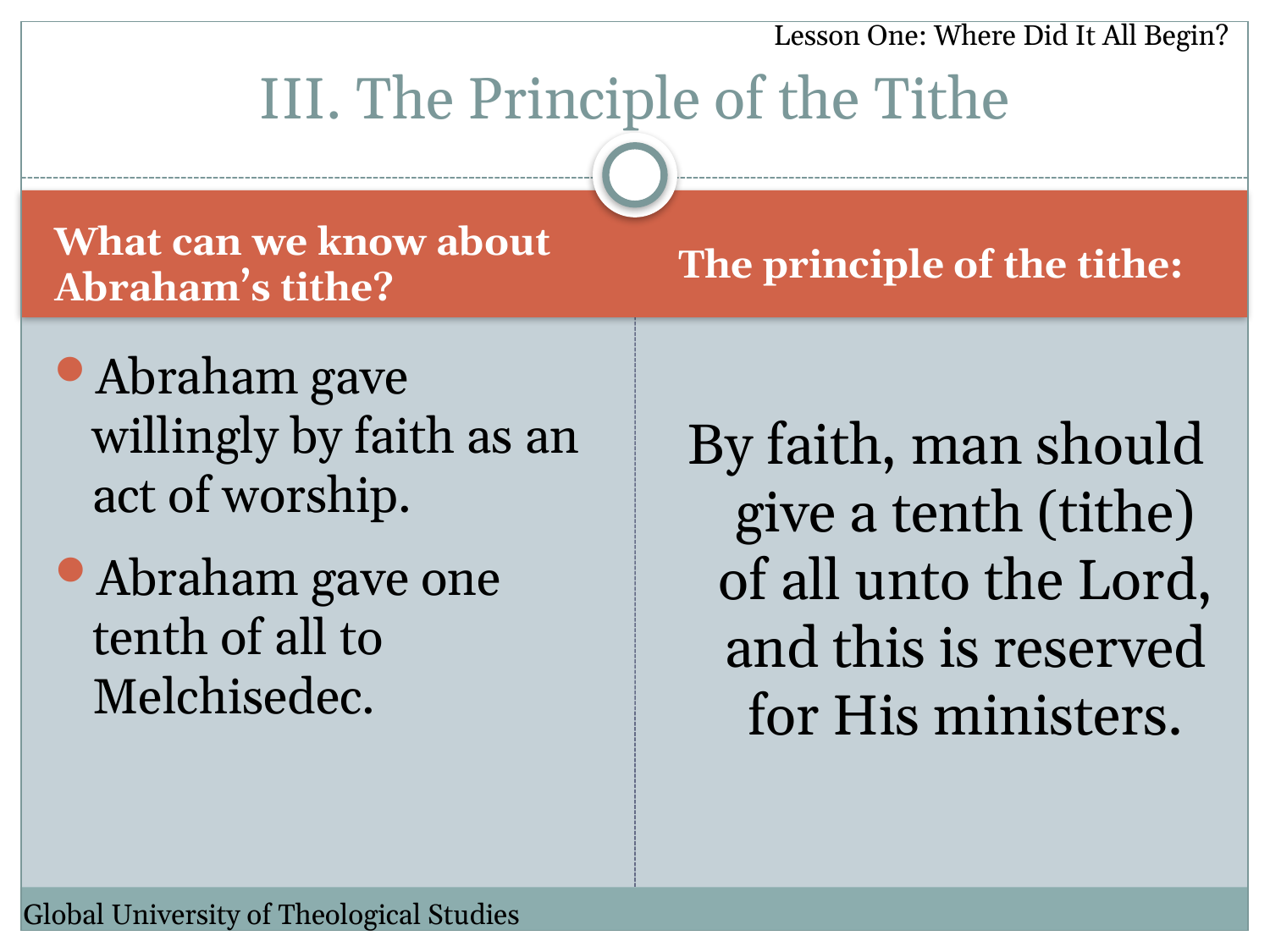

Lesson One: Where Did It All Begin?
# III. The Principle of the Tithe
What can we know about Abraham’s tithe?
The principle of the tithe:
Abraham gave willingly by faith as an act of worship.
By faith, man should give a tenth (tithe) of all unto the Lord, and this is reserved for His ministers.
Abraham gave one tenth of all to Melchisedec.
Global University of Theological Studies